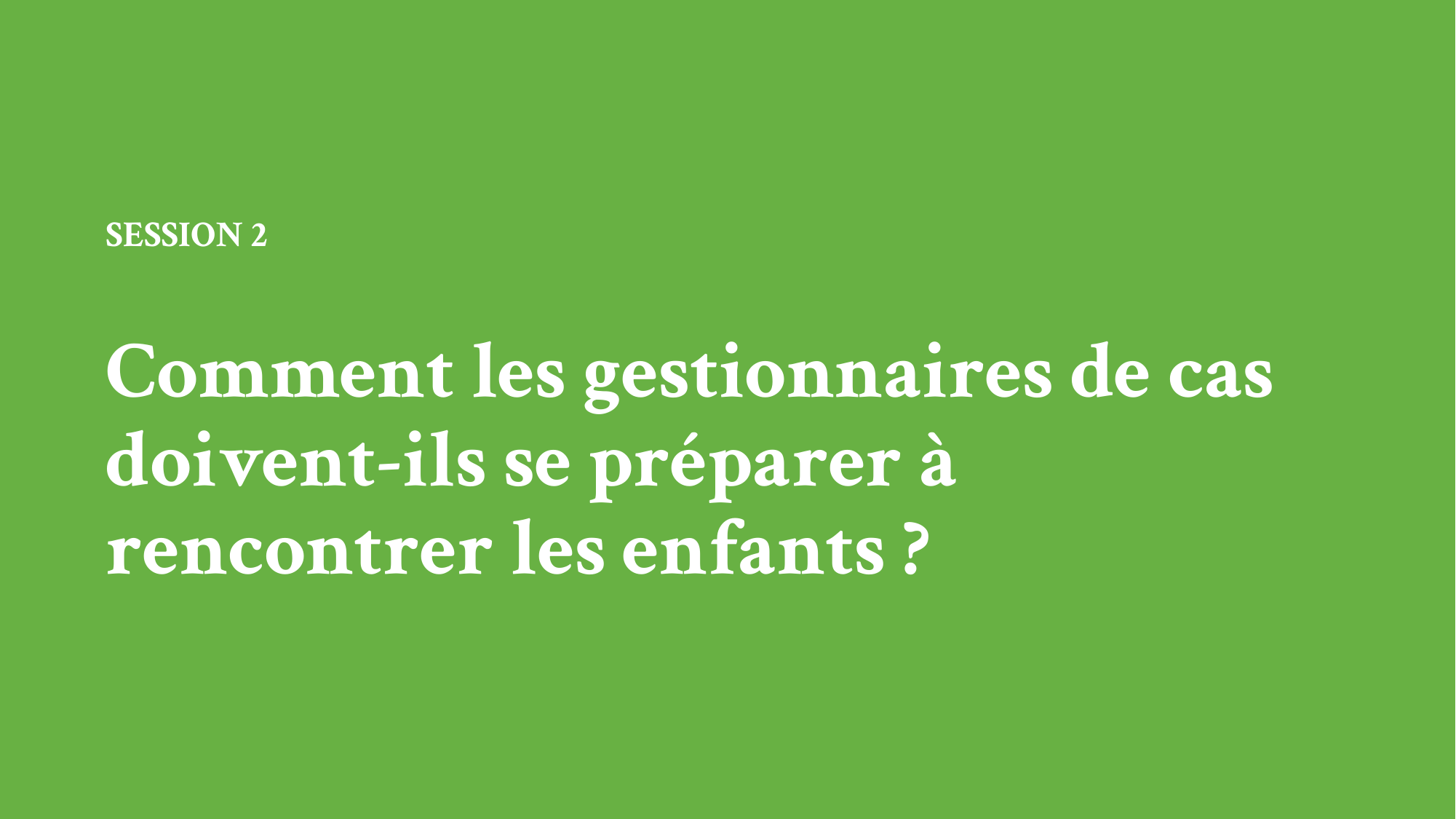

SESSION 2
Comment les gestionnaires de cas doivent-ils se préparer à rencontrer les enfants ?